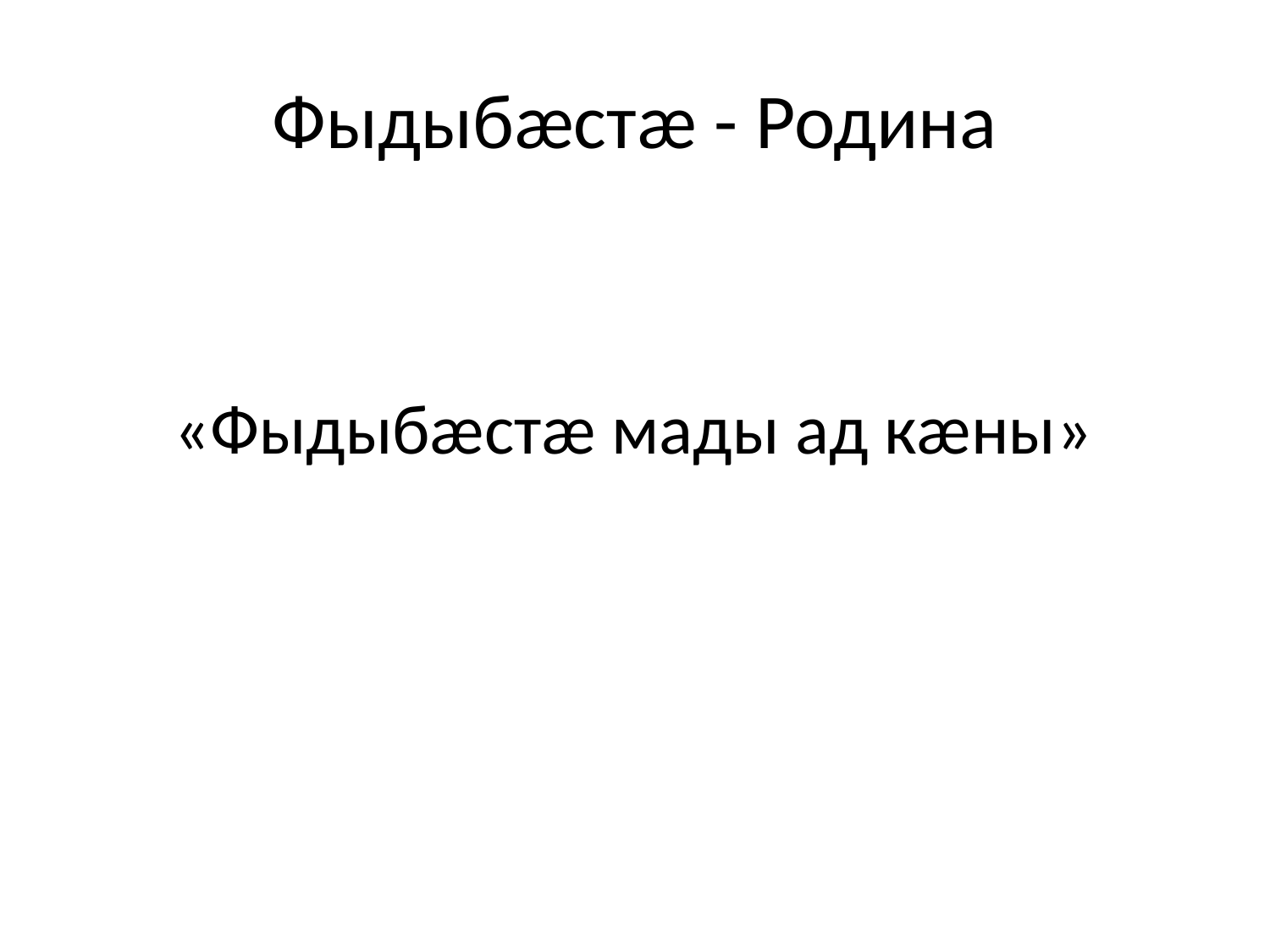

# Фыдыбæстæ - Родина
 «Фыдыбæстæ мады ад кæны»